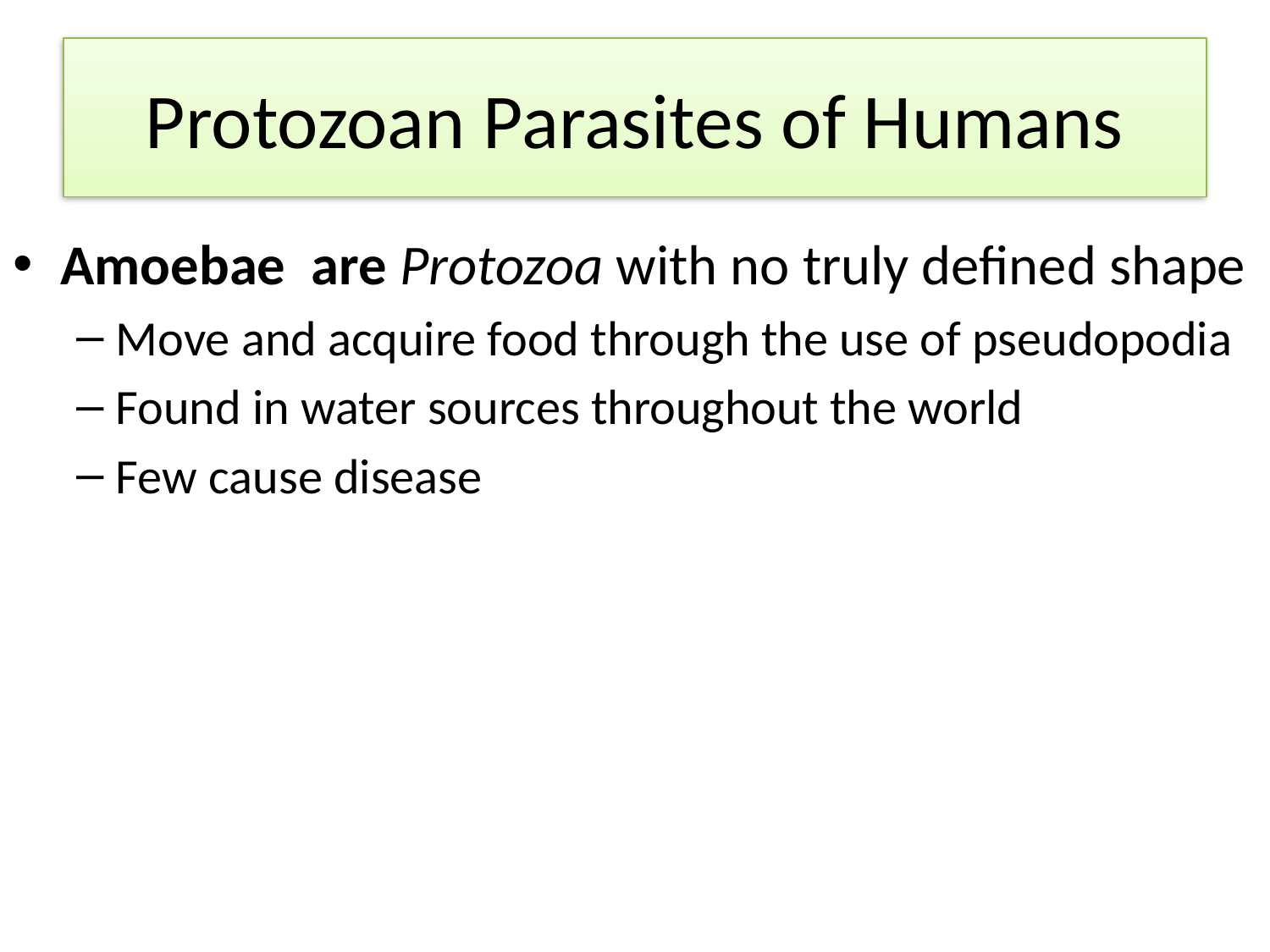

# Protozoan Parasites of Humans
Amoebae  are Protozoa with no truly defined shape
Move and acquire food through the use of pseudopodia
Found in water sources throughout the world
Few cause disease